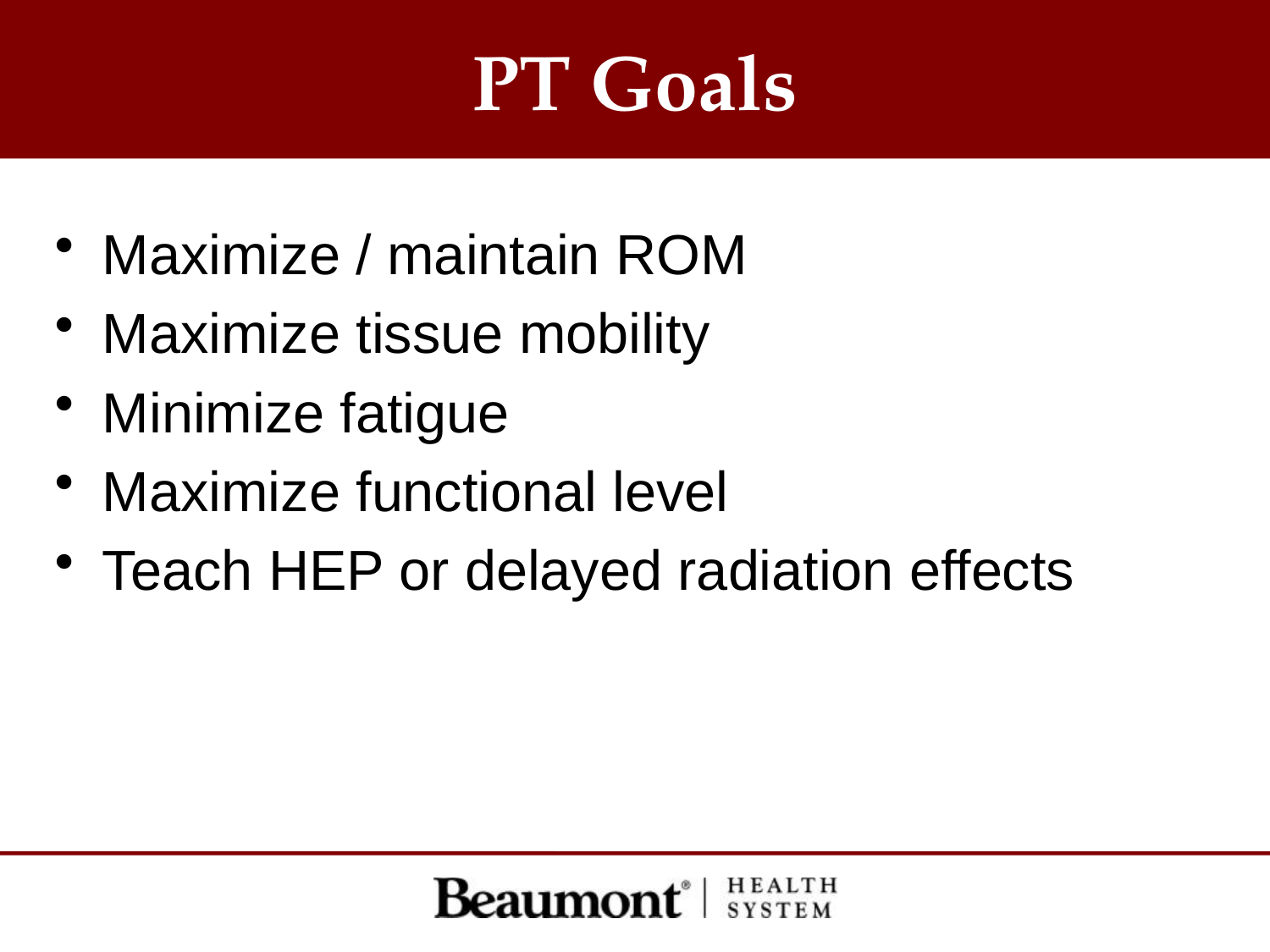

# PT Goals
Maximize / maintain ROM
Maximize tissue mobility
Minimize fatigue
Maximize functional level
Teach HEP or delayed radiation effects